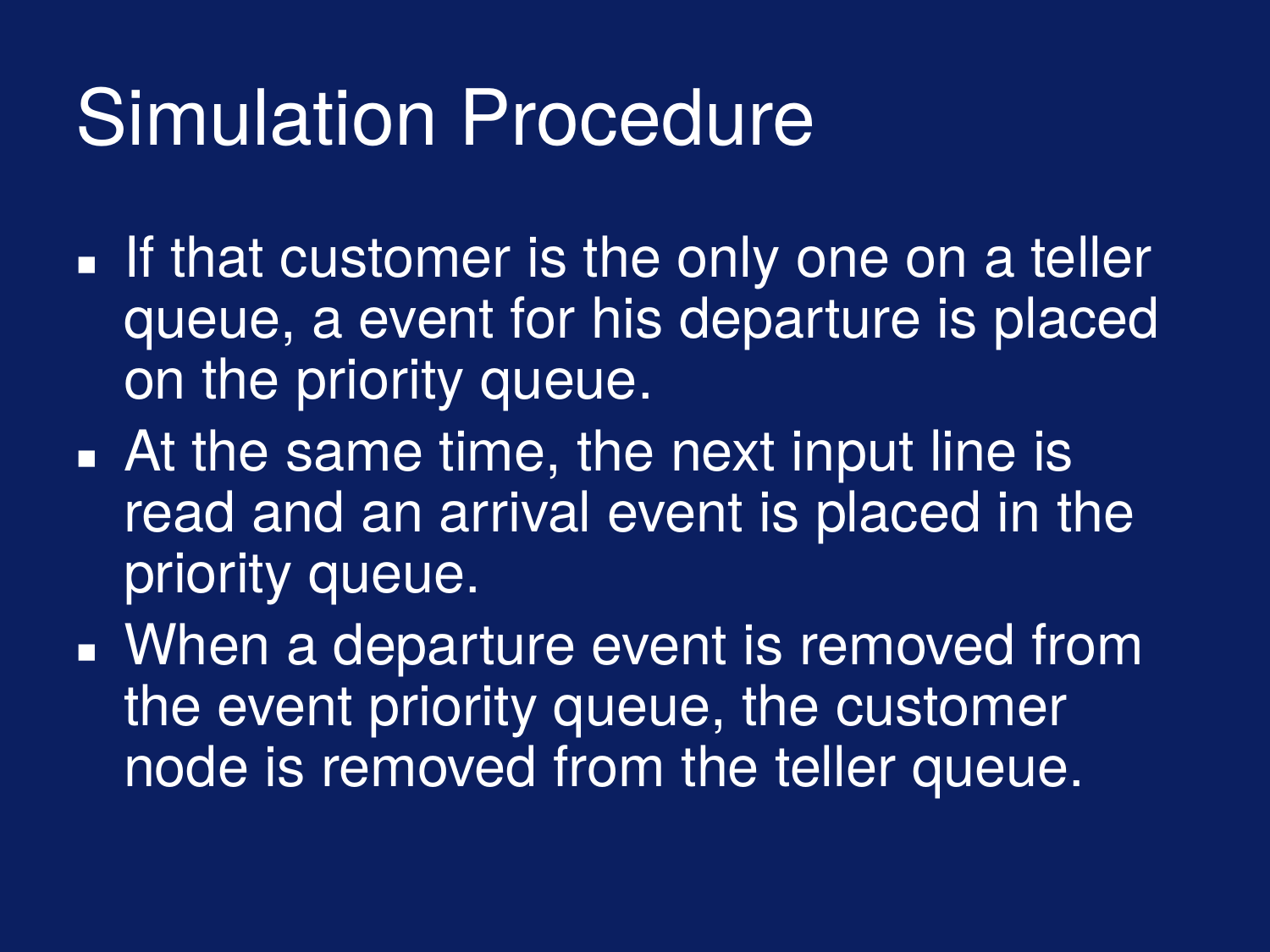

# Simulation Procedure
If that customer is the only one on a teller queue, a event for his departure is placed on the priority queue.
At the same time, the next input line is read and an arrival event is placed in the priority queue.
When a departure event is removed from the event priority queue, the customer node is removed from the teller queue.